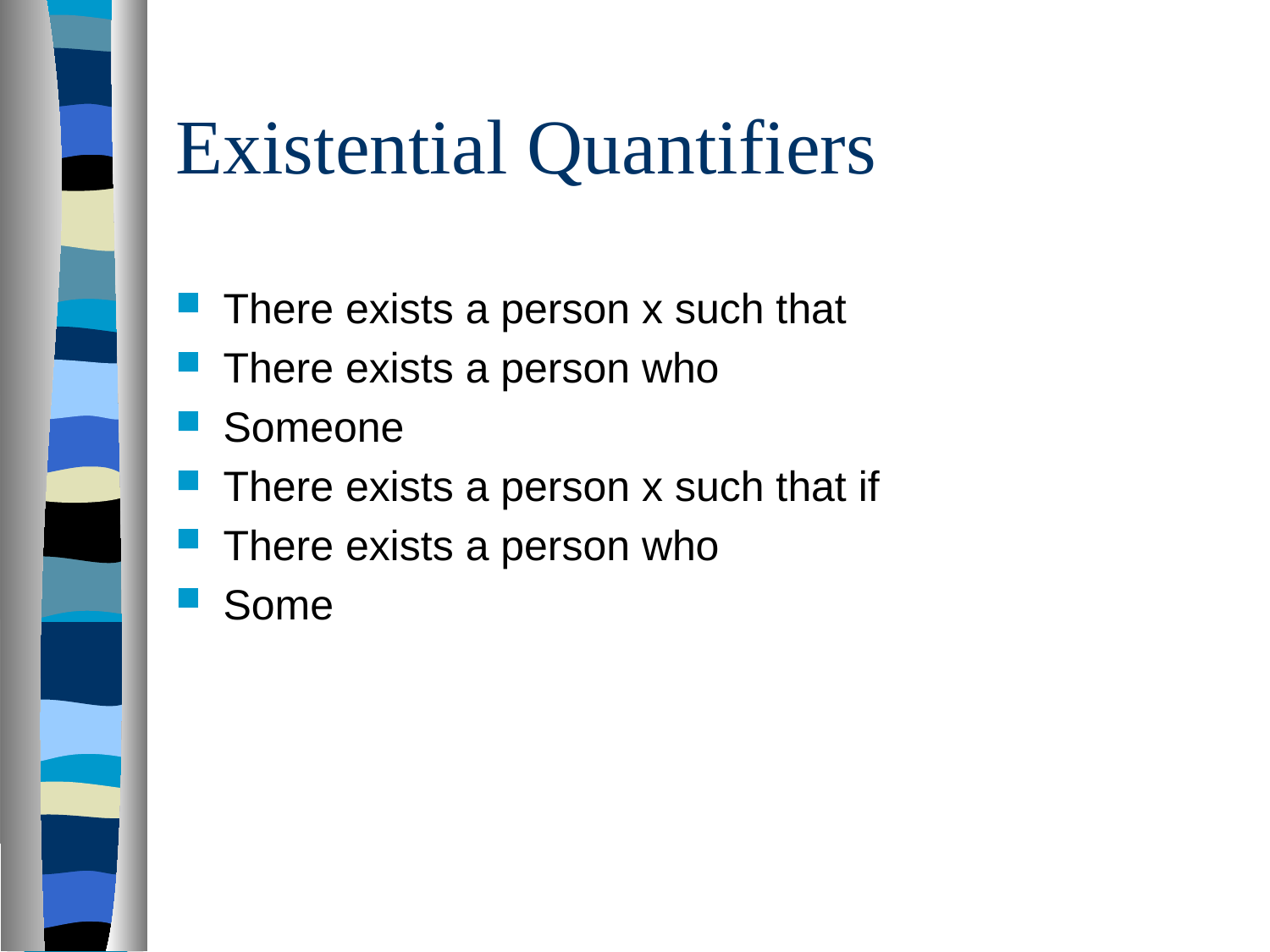

# Existential Quantifiers
There exists a person x such that
There exists a person who
Someone
There exists a person x such that if
There exists a person who
Some